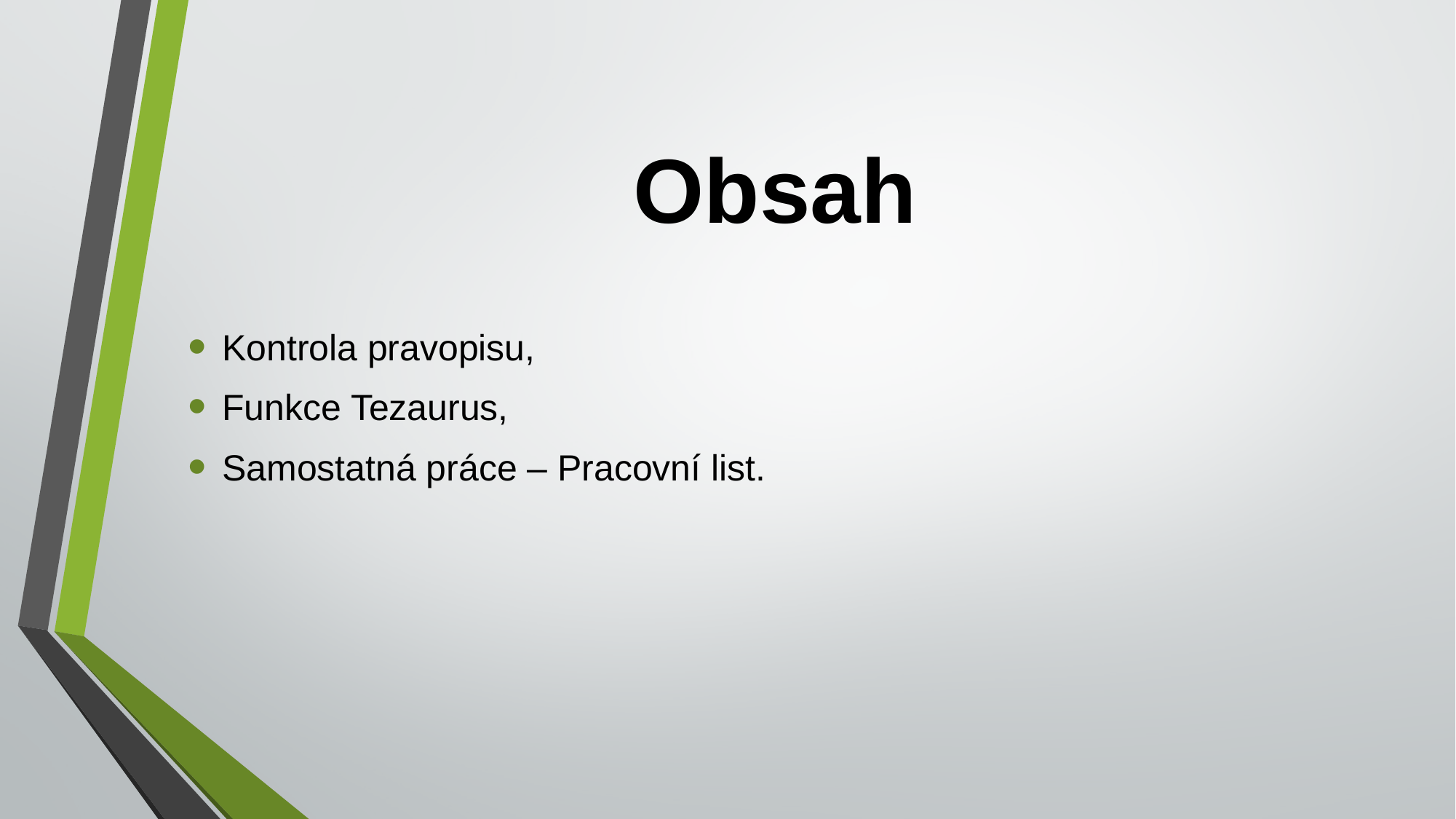

# Obsah
Kontrola pravopisu,
Funkce Tezaurus,
Samostatná práce – Pracovní list.